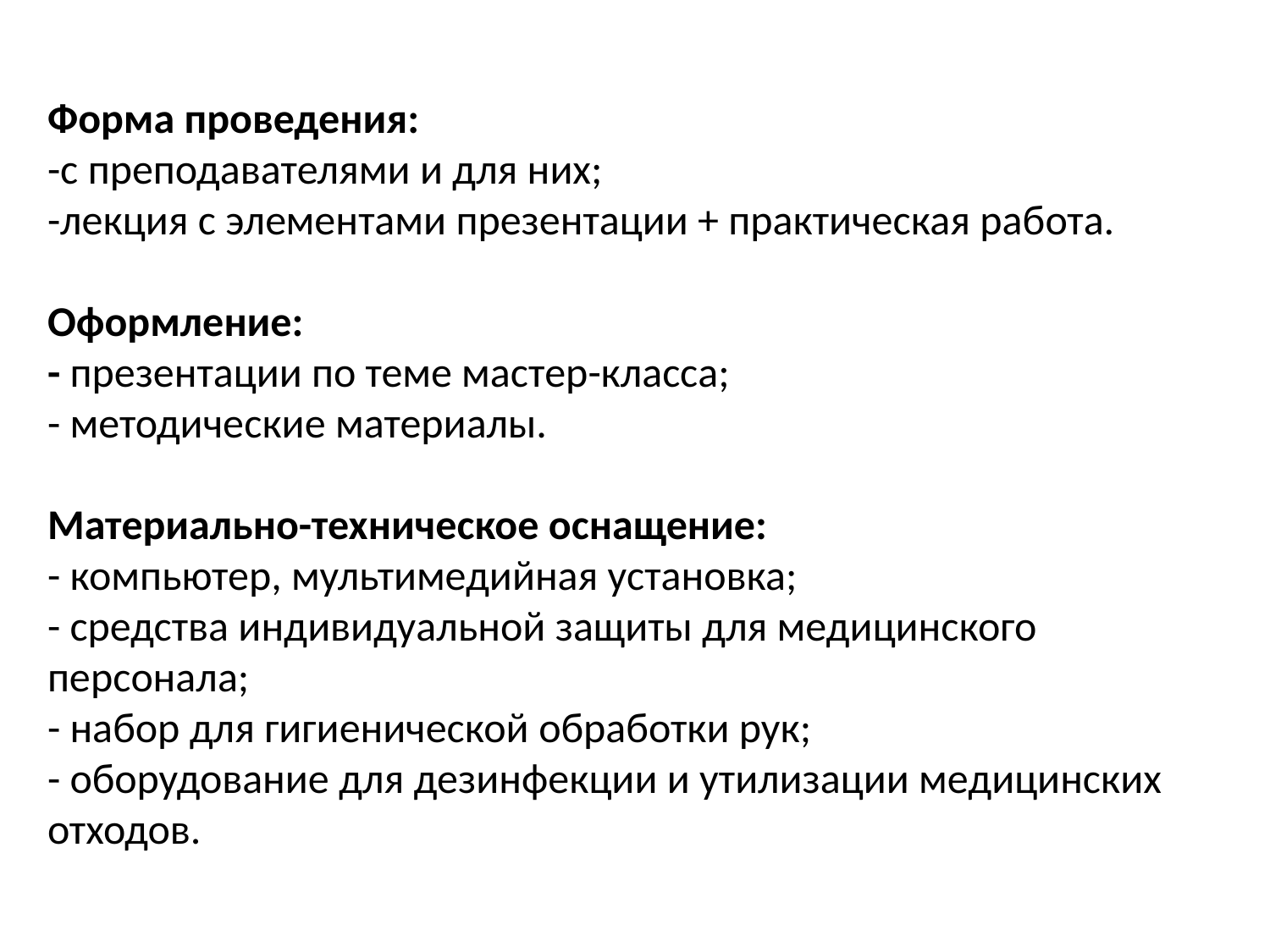

Форма проведения:
-с преподавателями и для них;
-лекция с элементами презентации + практическая работа.

Оформление:
- презентации по теме мастер-класса;
- методические материалы.

Материально-техническое оснащение:
- компьютер, мультимедийная установка;
- средства индивидуальной защиты для медицинского персонала;
- набор для гигиенической обработки рук;
- оборудование для дезинфекции и утилизации медицинских отходов.